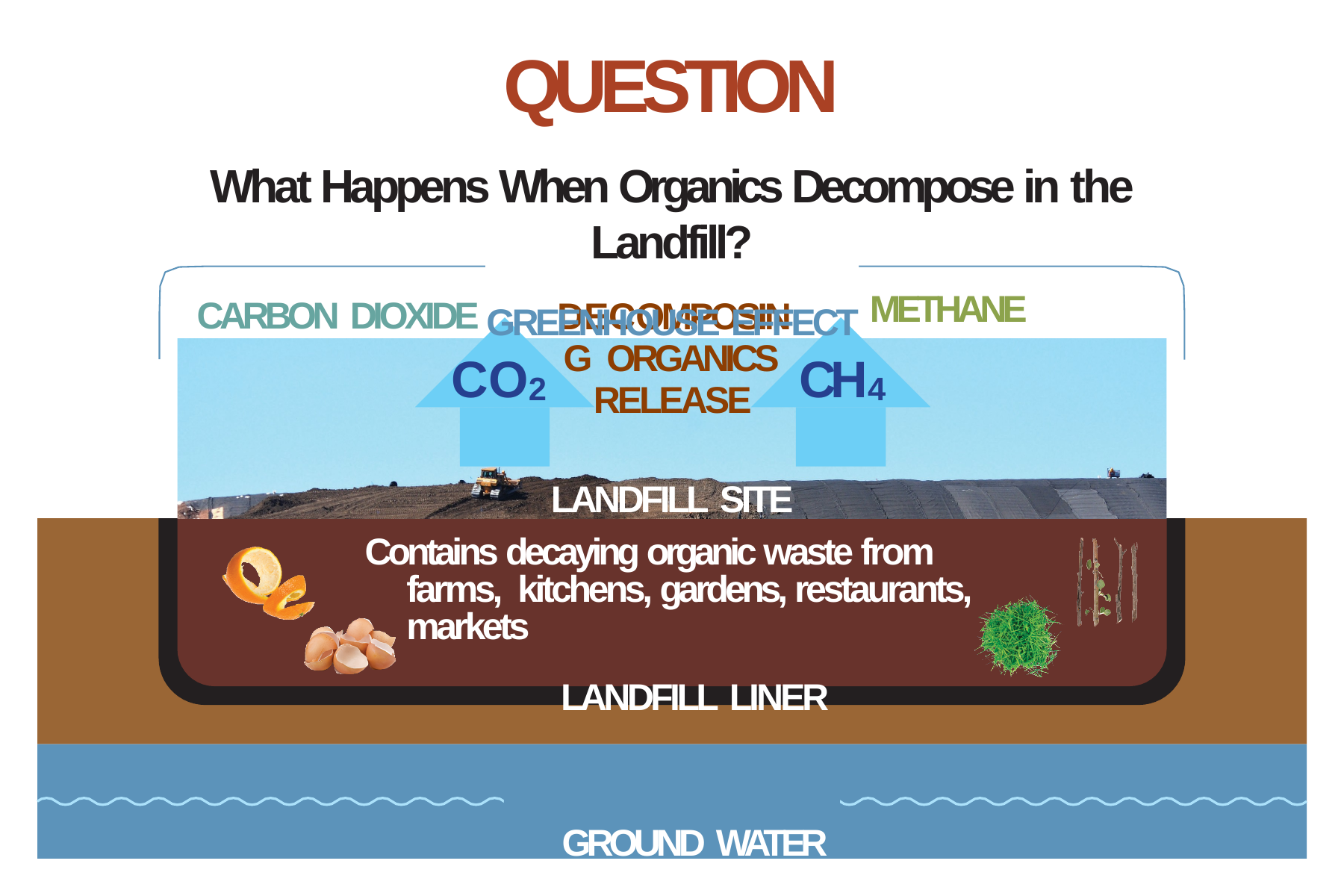

# QUESTION
What Happens When Organics Decompose in the Landfill?
GREENHOUSE EFFECT

METHANE
CH4
CARBON DIOXIDE
CO2
DECOMPOSING  ORGANICS  RELEASE

LANDFILL SITE
Contains decaying organic waste from farms,  kitchens, gardens, restaurants, markets
LANDFILL LINER

GROUND WATER